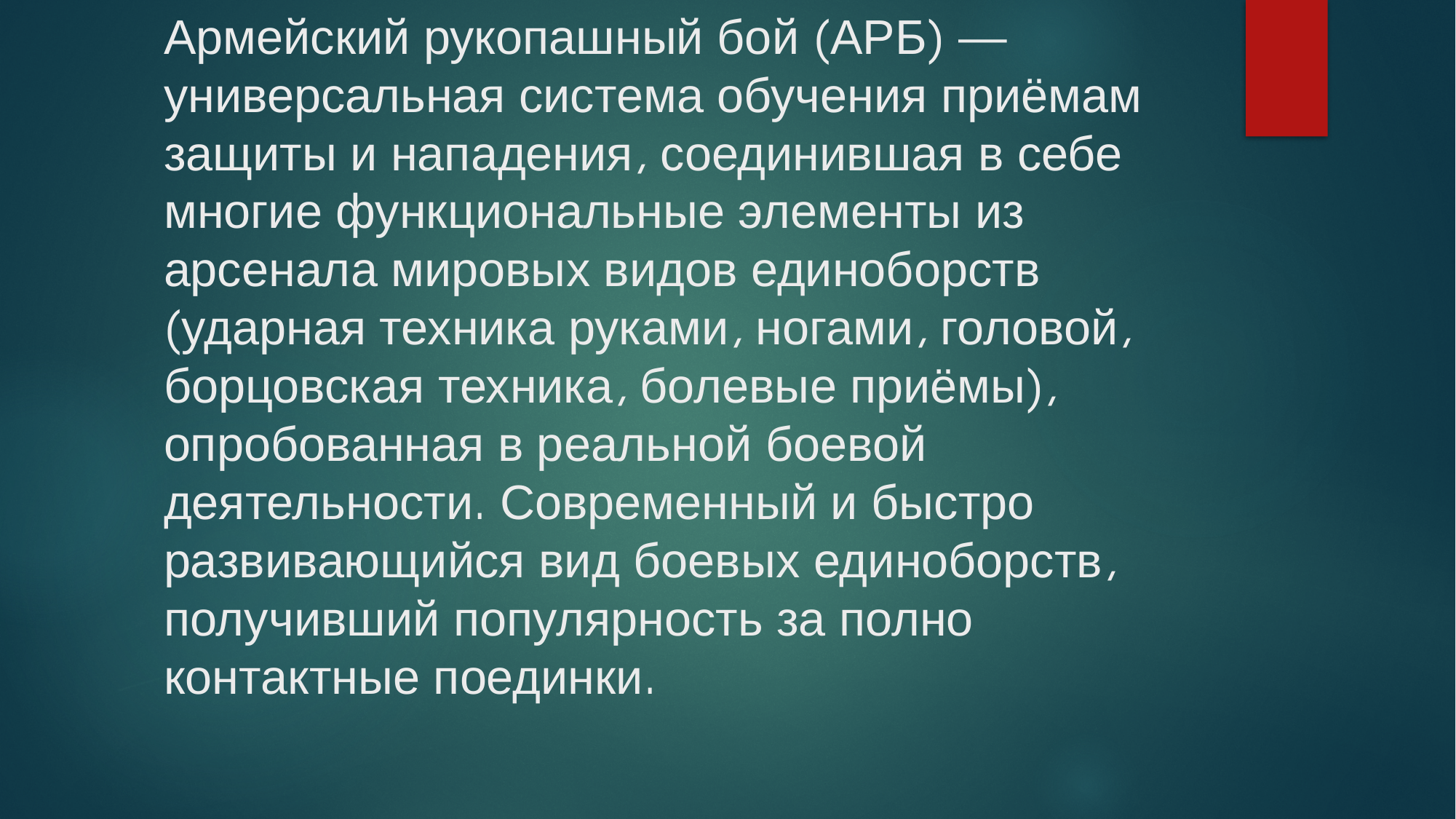

# Армейский рукопашный бой (АРБ) — универсальная система обучения приёмам защиты и нападения, соединившая в себе многие функциональные элементы из арсенала мировых видов единоборств (ударная техника руками, ногами, головой, борцовская техника, болевые приёмы), опробованная в реальной боевой деятельности. Современный и быстро развивающийся вид боевых единоборств, получивший популярность за полно контактные поединки.